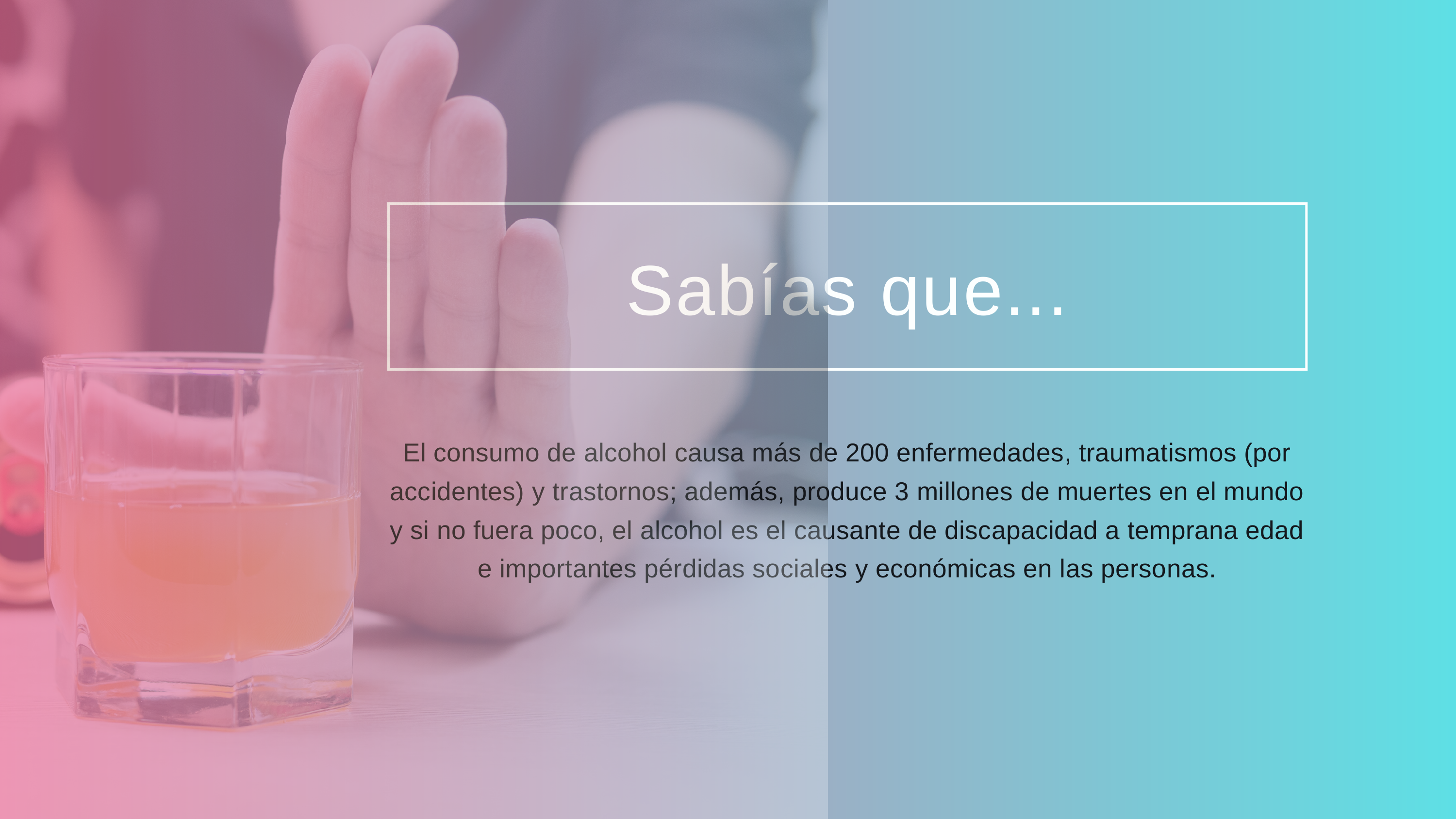

Sabías que...
El consumo de alcohol causa más de 200 enfermedades, traumatismos (por accidentes) y trastornos; además, produce 3 millones de muertes en el mundo y si no fuera poco, el alcohol es el causante de discapacidad a temprana edad e importantes pérdidas sociales y económicas en las personas.